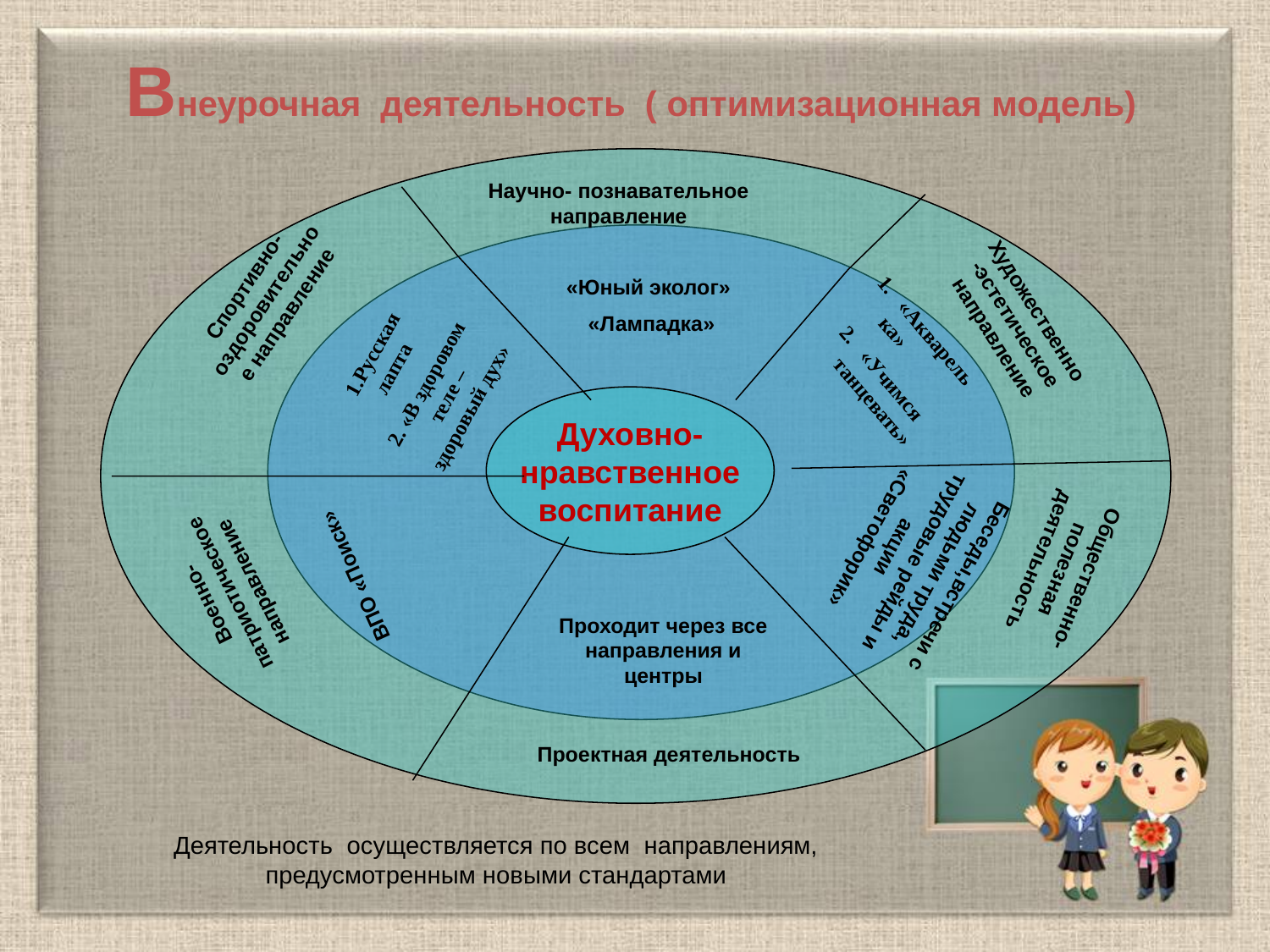

Внеурочная  деятельность  ( оптимизационная модель)

Научно- познавательное направление

Спортивно-оздоровительное направление
«Юный эколог»
«Лампадка»

Художественно-эстетическое направление
«Акварелька»
«Учимся танцевать»
1.Русская лапта
2. «В здоровом теле – здоровый дух»
Духовно-
нравственное
воспитание

Беседы,встречи с людьми труда, трудовые рейды и акции  «Светофорик»
Общественно-полезная деятельность

Военно-патриотическое направление
ВПО «Поиск»
Проходит через все направления и центры
Проектная деятельность

Деятельность  осуществляется по всем  направлениям, предусмотренным новыми стандартами